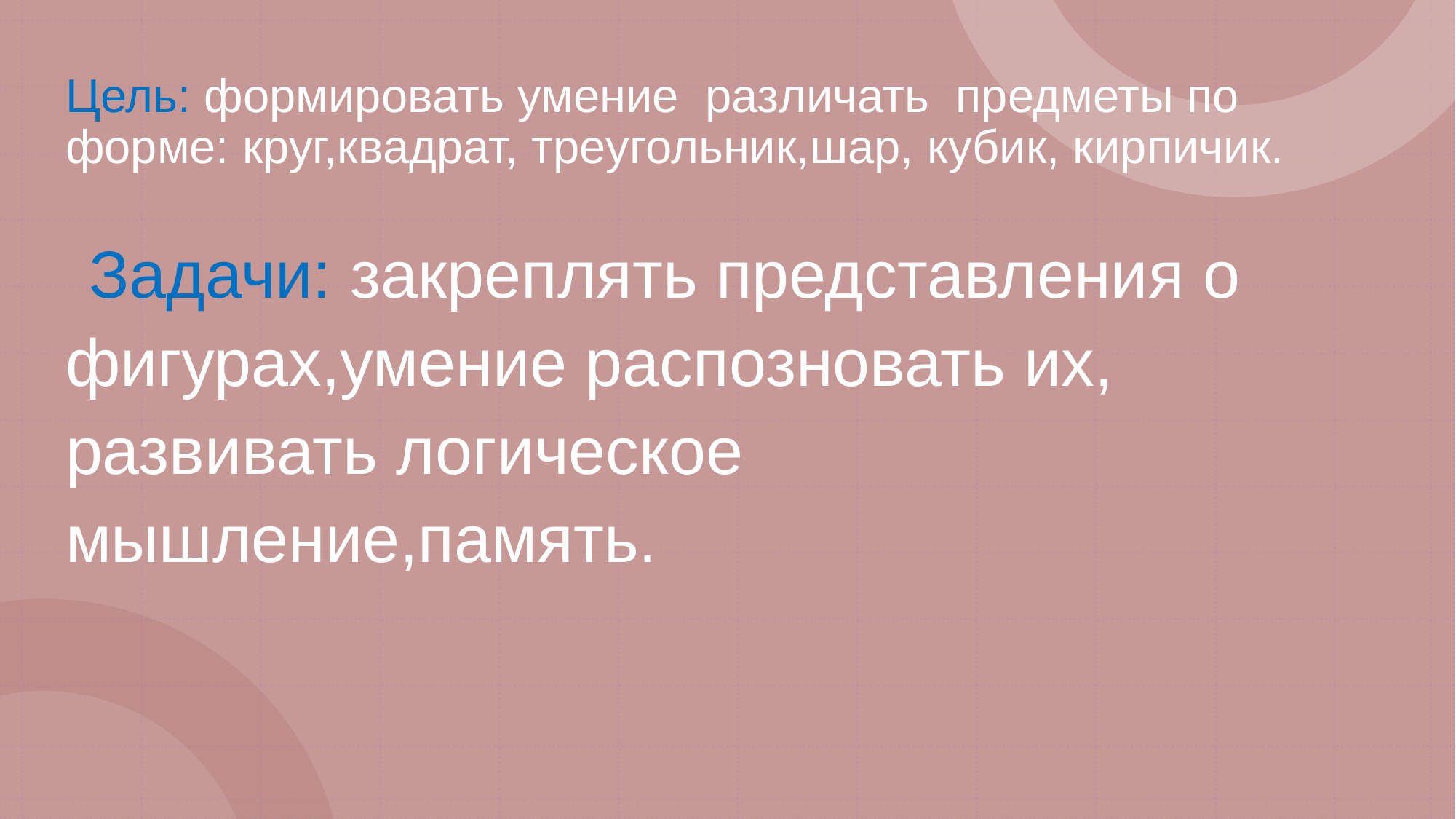

# Цель: формировать умение  различать  предметы по форме: круг,квадрат, треугольник,шар, кубик, кирпичик.
  Задачи: закреплять представления о фигурах,умение распозновать их, развивать логическое мышление,память.